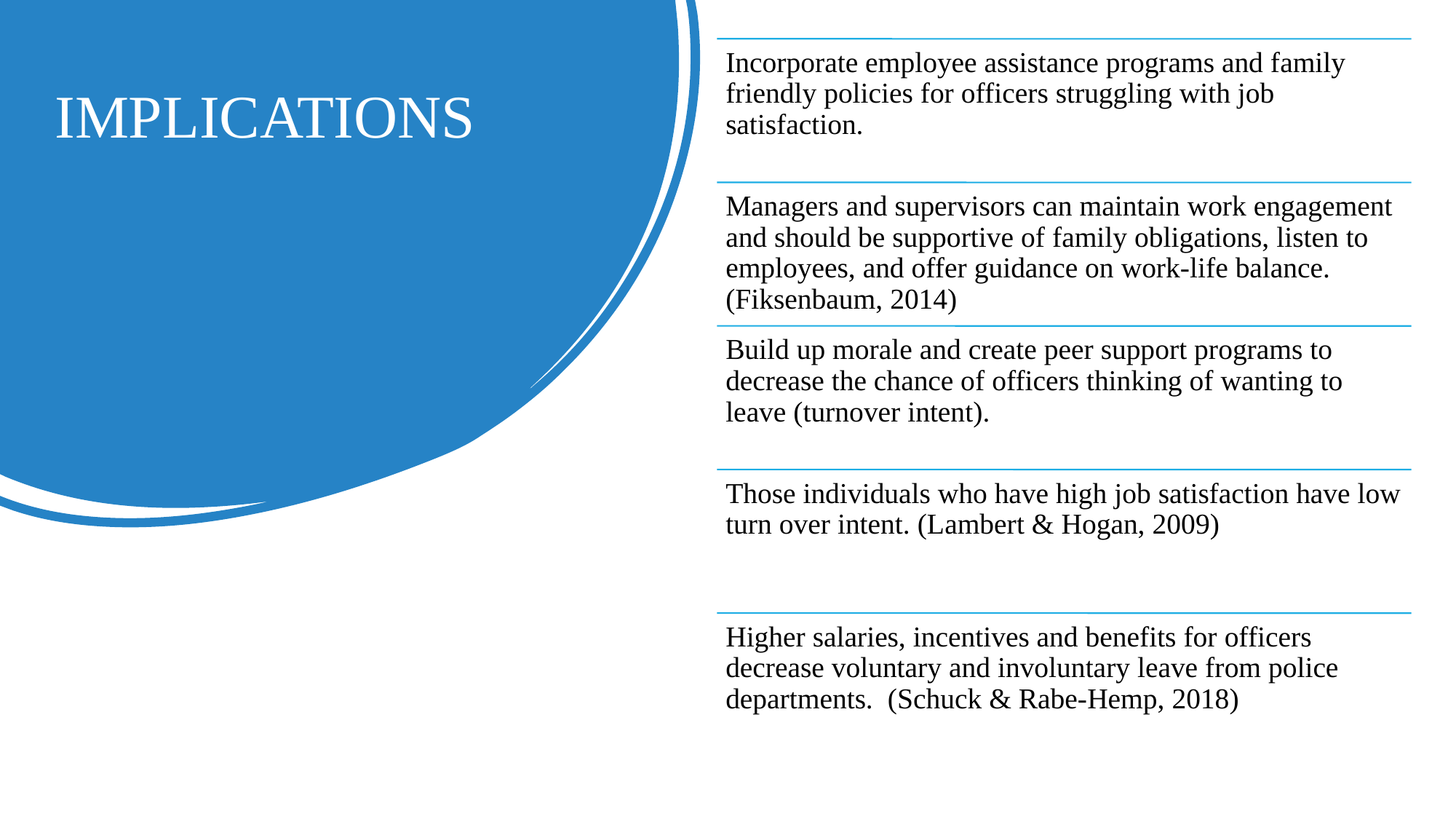

Incorporate employee assistance programs and family friendly policies for officers struggling with job satisfaction.
Managers and supervisors can maintain work engagement and should be supportive of family obligations, listen to employees, and offer guidance on work-life balance. (Fiksenbaum, 2014)
Build up morale and create peer support programs to decrease the chance of officers thinking of wanting to leave (turnover intent).
Those individuals who have high job satisfaction have low turn over intent. (Lambert & Hogan, 2009)
Higher salaries, incentives and benefits for officers decrease voluntary and involuntary leave from police departments.  (Schuck & Rabe-Hemp, 2018)
# IMPLICATIONS